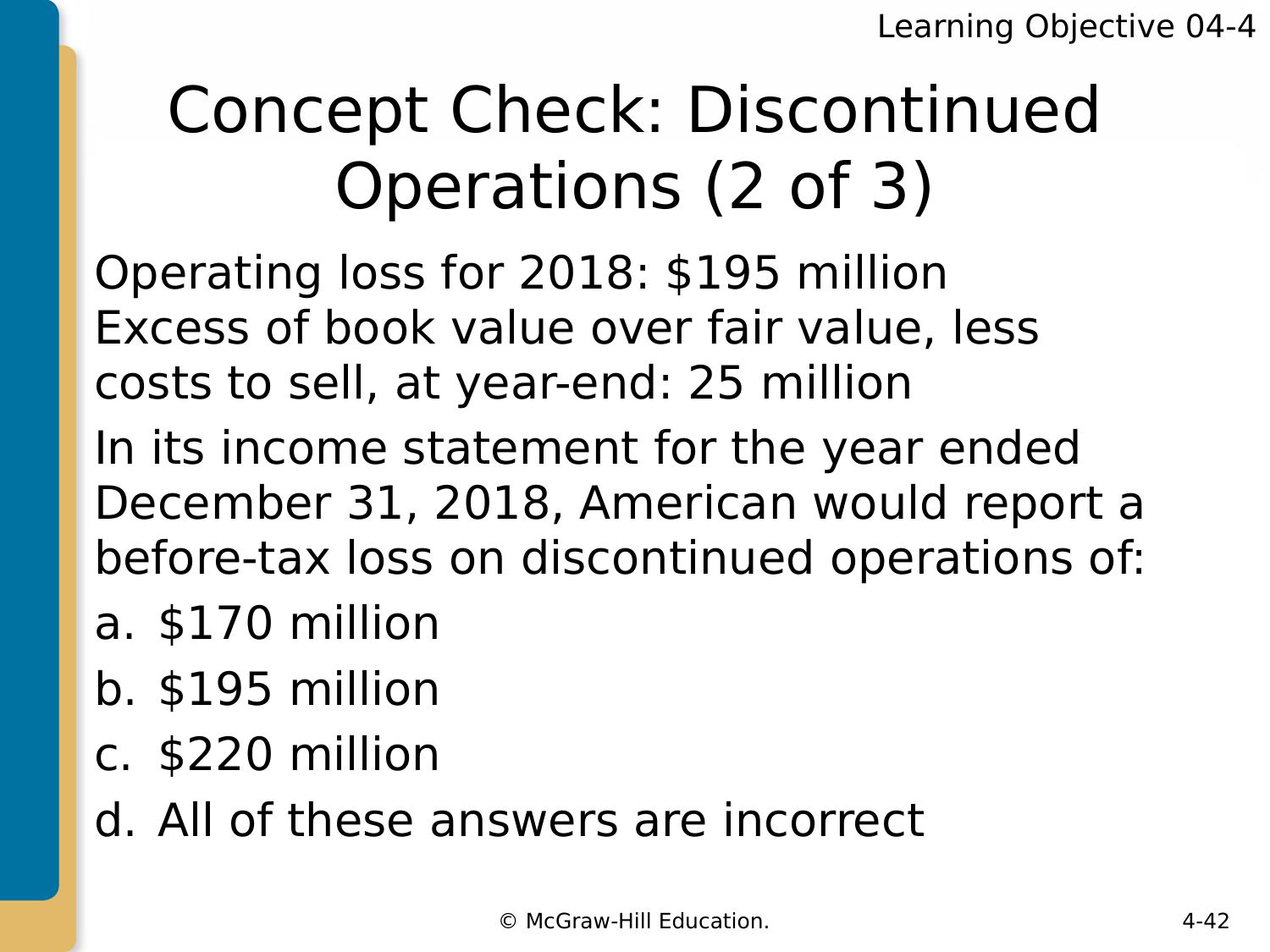

Learning Objective 04-4
# Concept Check: Discontinued Operations (2 of 3)
Operating loss for 2018: $195 million
Excess of book value over fair value, less costs to sell, at year-end: 25 million
In its income statement for the year ended December 31, 2018, American would report a before-tax loss on discontinued operations of:
$170 million
$195 million
$220 million
All of these answers are incorrect